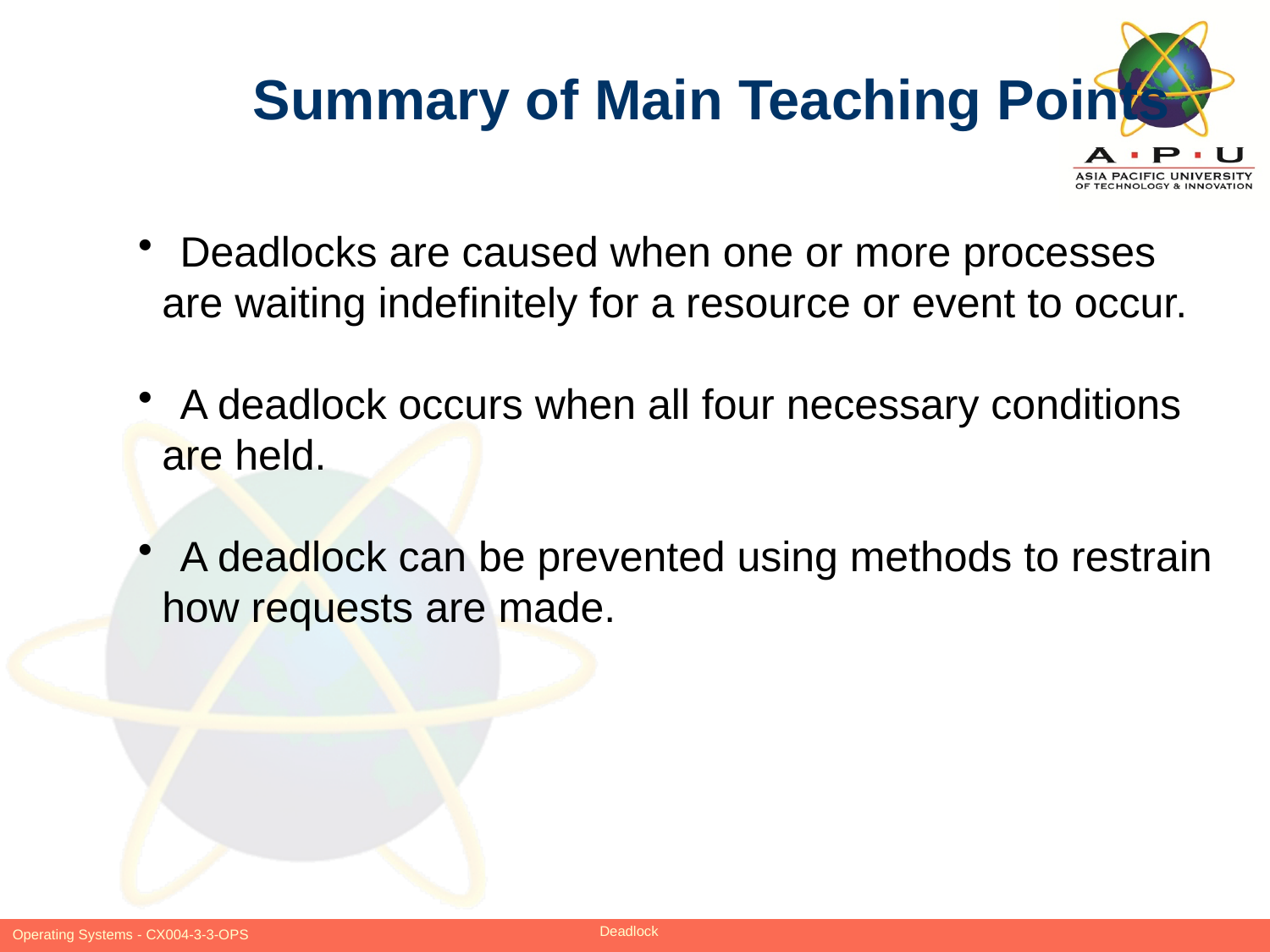

Summary of Main Teaching Points
 Deadlocks are caused when one or more processes
  are waiting indefinitely for a resource or event to occur.

 A deadlock occurs when all four necessary conditions
  are held.

 A deadlock can be prevented using methods to restrain
  how requests are made.

Slide 16 of 18